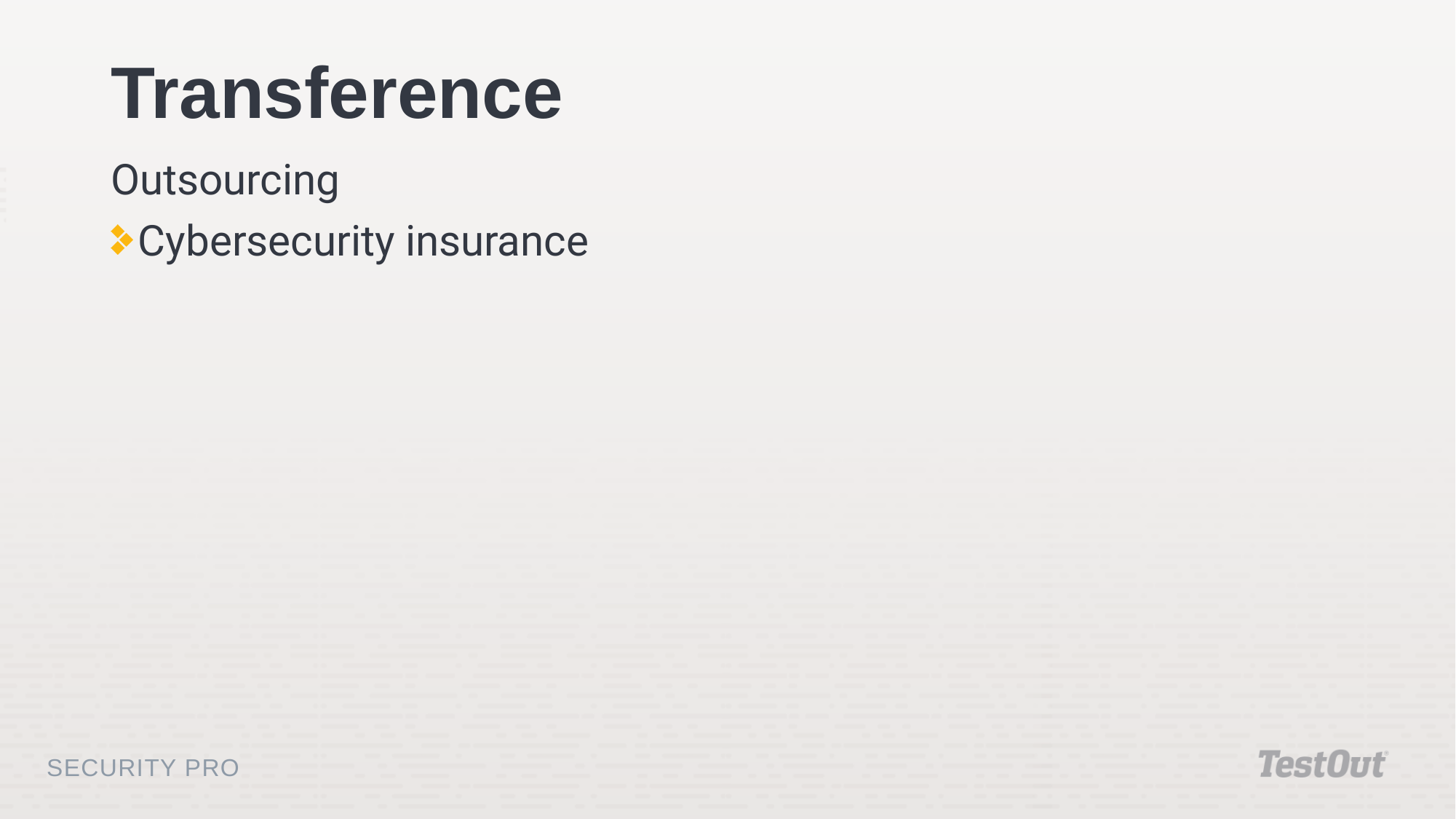

# Transference
Outsourcing
Cybersecurity insurance
Security Pro